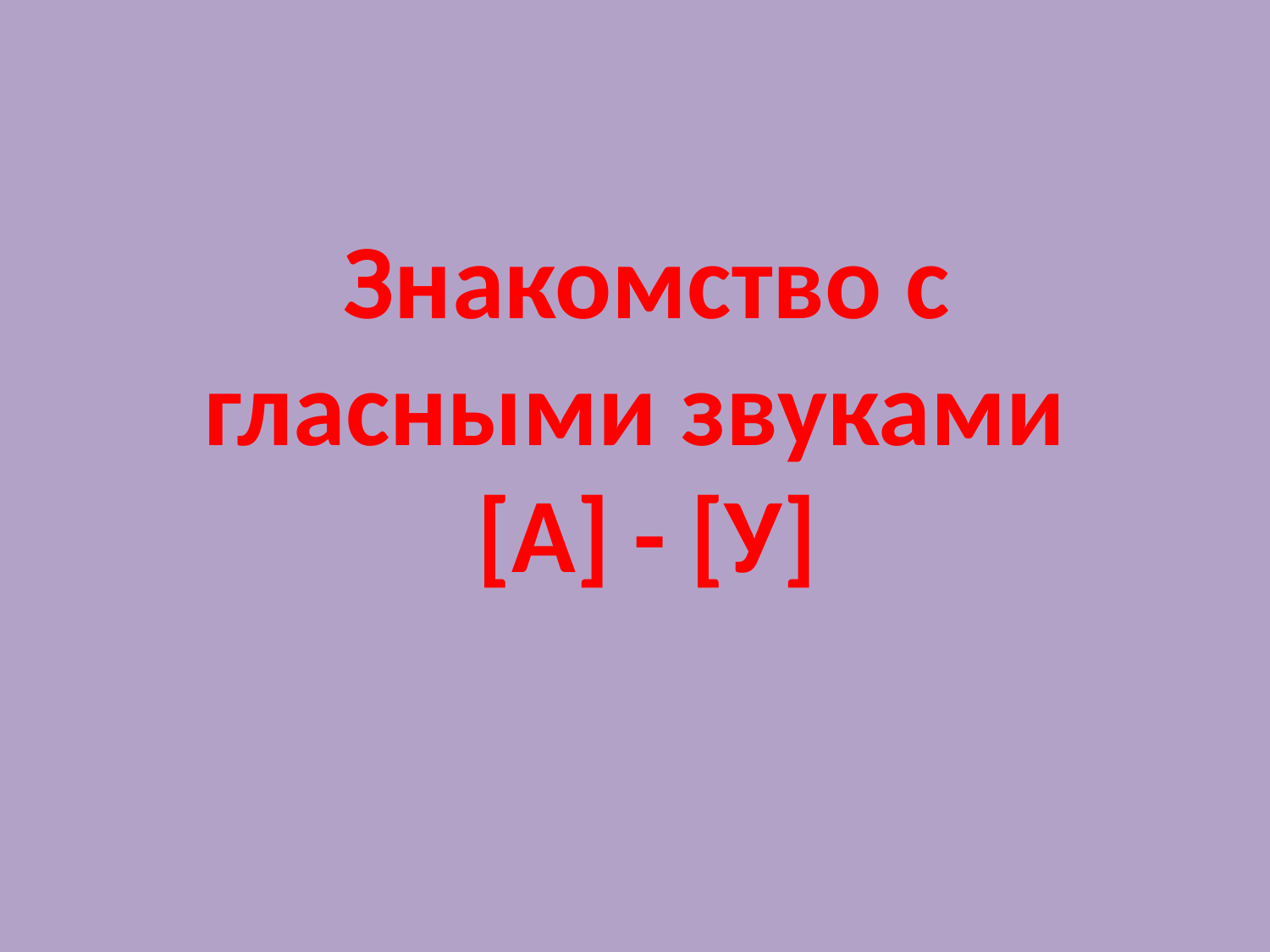

Знакомство с гласными звуками
[А] - [У]